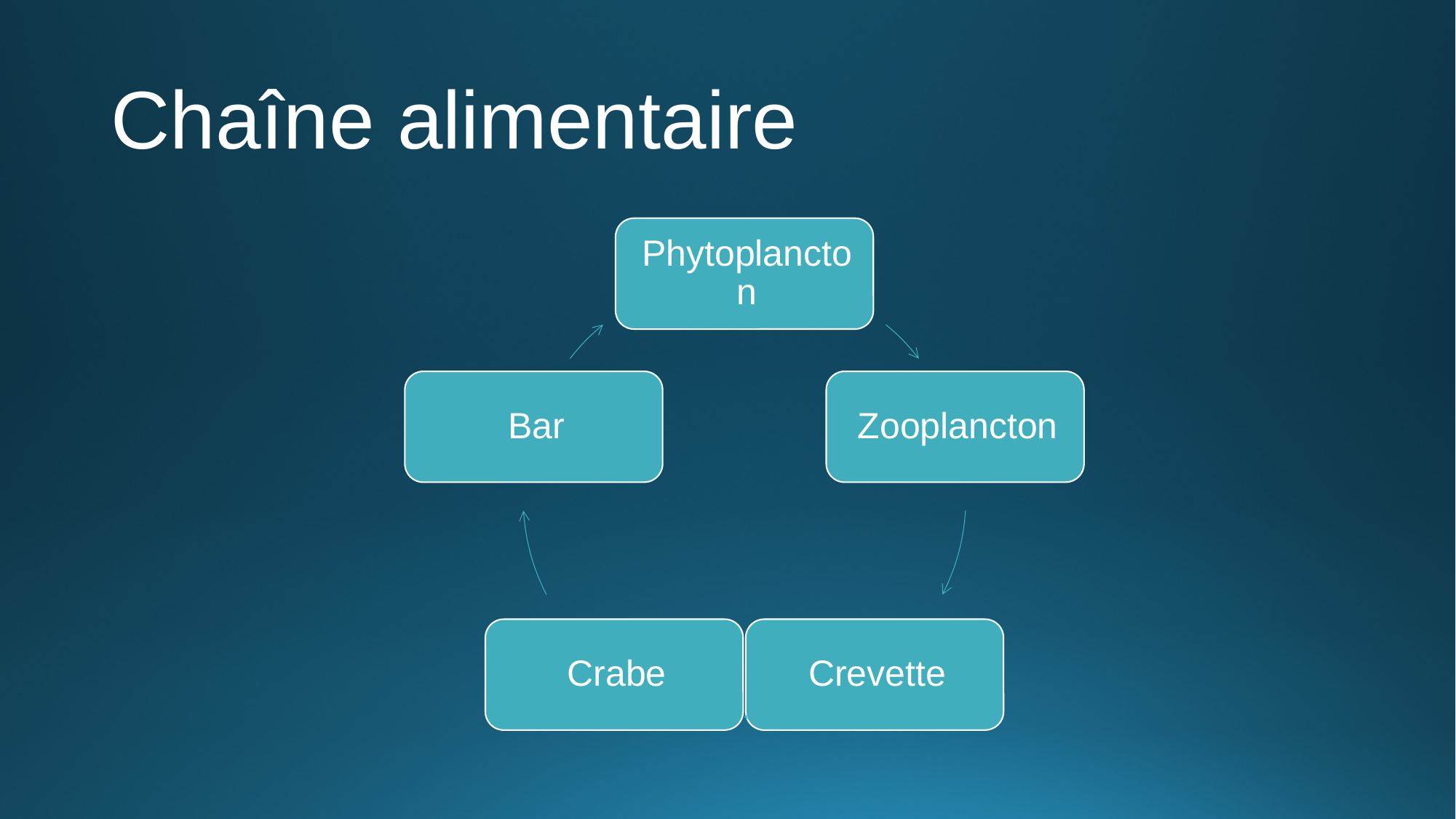

# Chaîne alimentaire
Phytoplancton
Zooplancton
Crevette
Crabe
Bar